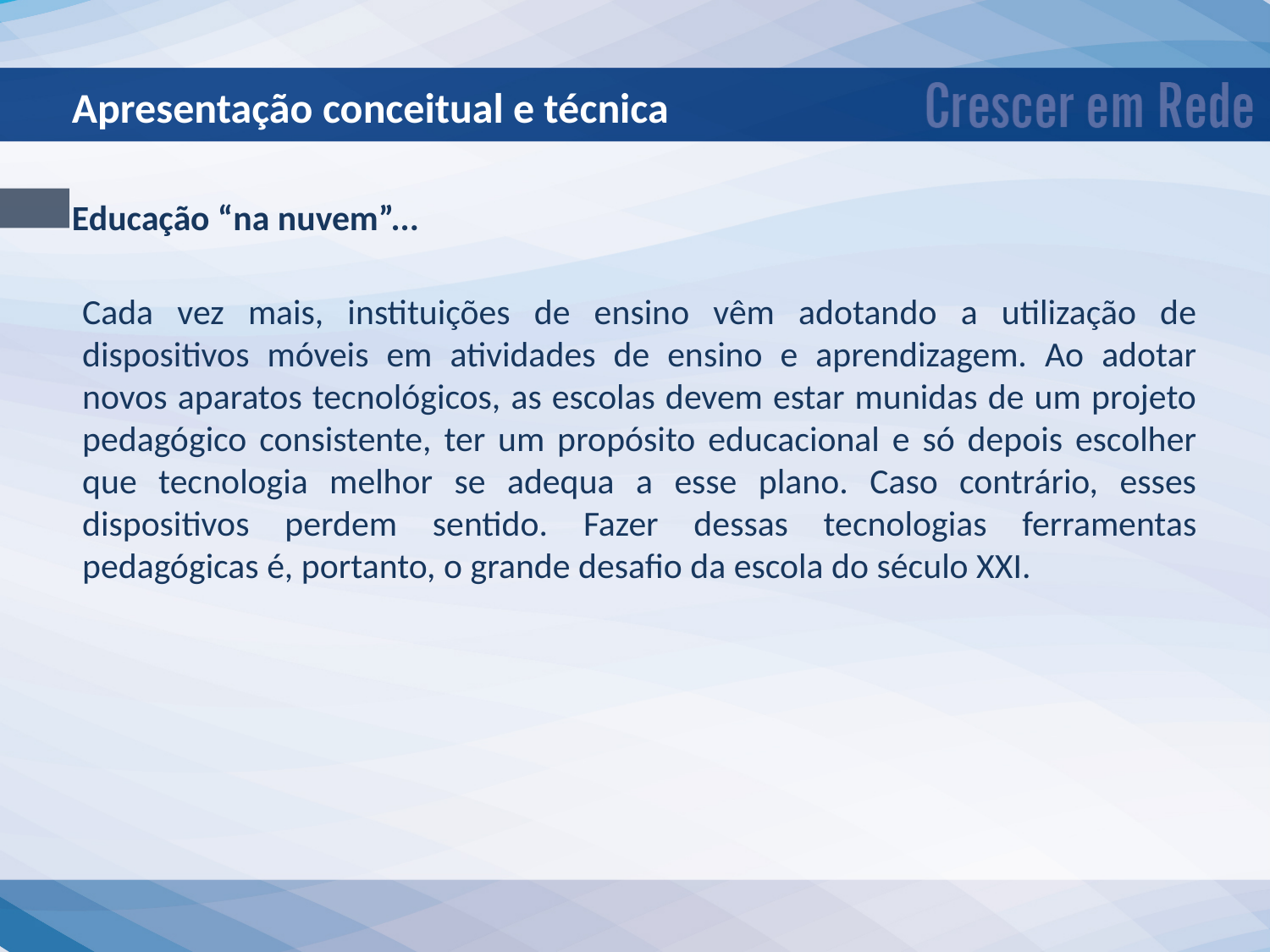

Apresentação conceitual e técnica
Educação “na nuvem”...

Cada vez mais, instituições de ensino vêm adotando a utilização de dispositivos móveis em atividades de ensino e aprendizagem. Ao adotar novos aparatos tecnológicos, as escolas devem estar munidas de um projeto pedagógico consistente, ter um propósito educacional e só depois escolher que tecnologia melhor se adequa a esse plano. Caso contrário, esses dispositivos perdem sentido. Fazer dessas tecnologias ferramentas pedagógicas é, portanto, o grande desafio da escola do século XXI.